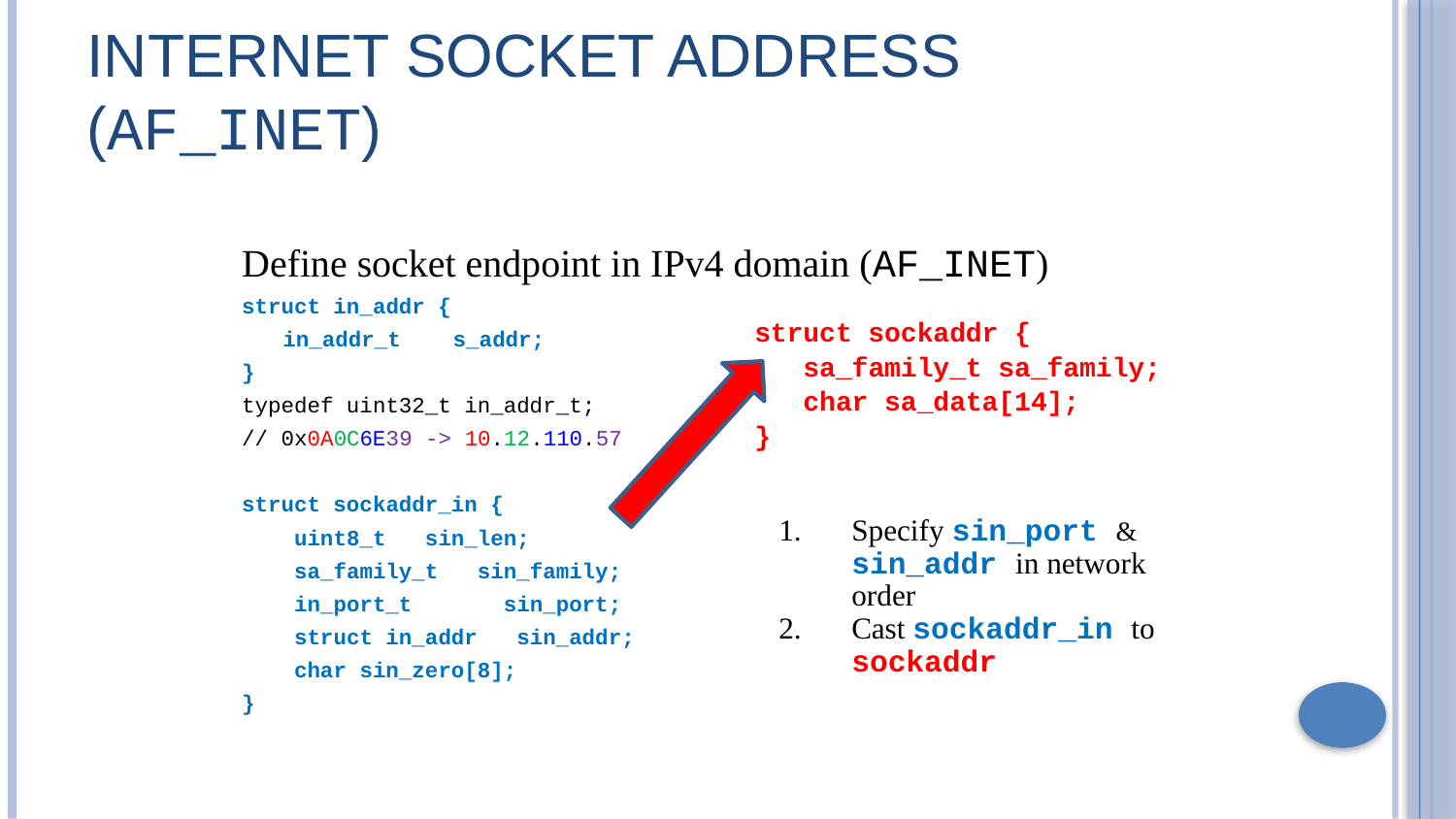

# Internet Socket Address (AF_INET)
Define socket endpoint in IPv4 domain (AF_INET)
struct in_addr {
	in_addr_t    s_addr;
}
typedef uint32_t in_addr_t;
// 0x0A0C6E39 -> 10.12.110.57

struct sockaddr_in {
    uint8_t   sin_len;
    sa_family_t   sin_family;
    in_port_t       sin_port;
    struct in_addr   sin_addr;
    char sin_zero[8];
}

struct sockaddr {
   sa_family_t sa_family;
   char sa_data[14];
}

Specify sin_port & sin_addr in network order
Cast sockaddr_in to sockaddr